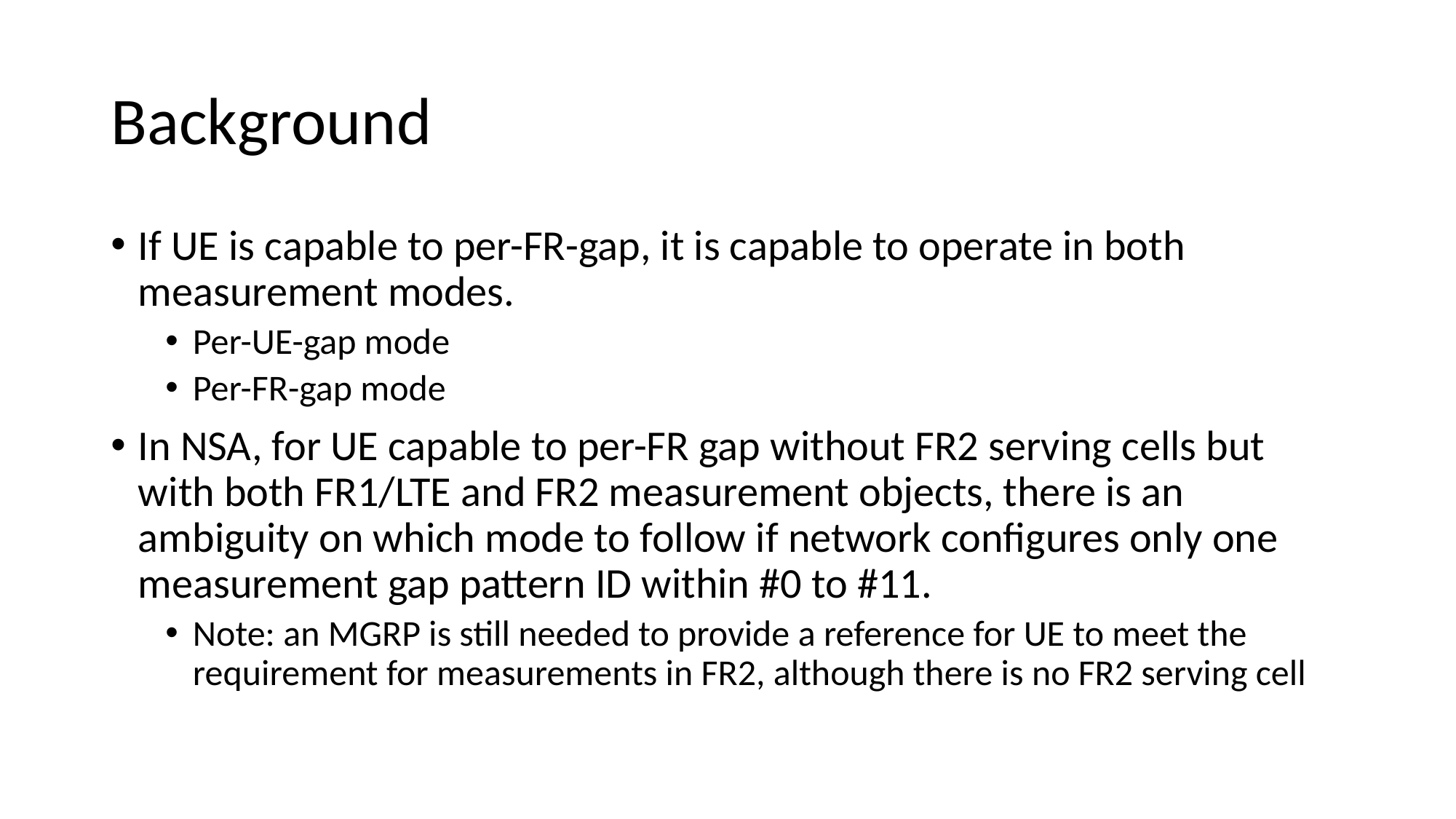

# Background
If UE is capable to per-FR-gap, it is capable to operate in both measurement modes.
Per-UE-gap mode
Per-FR-gap mode
In NSA, for UE capable to per-FR gap without FR2 serving cells but with both FR1/LTE and FR2 measurement objects, there is an ambiguity on which mode to follow if network configures only one measurement gap pattern ID within #0 to #11.
Note: an MGRP is still needed to provide a reference for UE to meet the requirement for measurements in FR2, although there is no FR2 serving cell